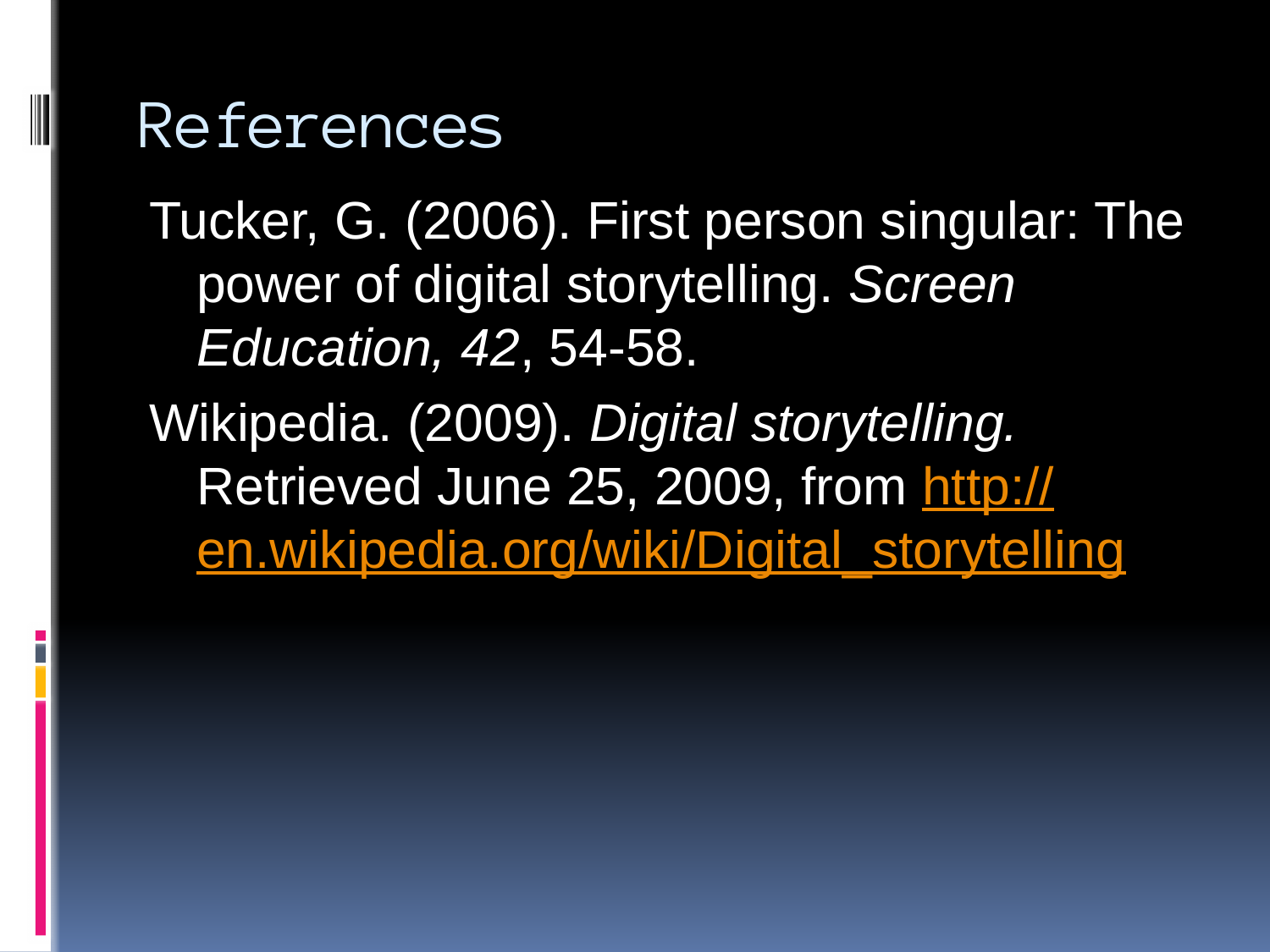

# References
Tucker, G. (2006). First person singular: The power of digital storytelling. Screen Education, 42, 54-58.
Wikipedia. (2009). Digital storytelling. Retrieved June 25, 2009, from http://en.wikipedia.org/wiki/Digital_storytelling